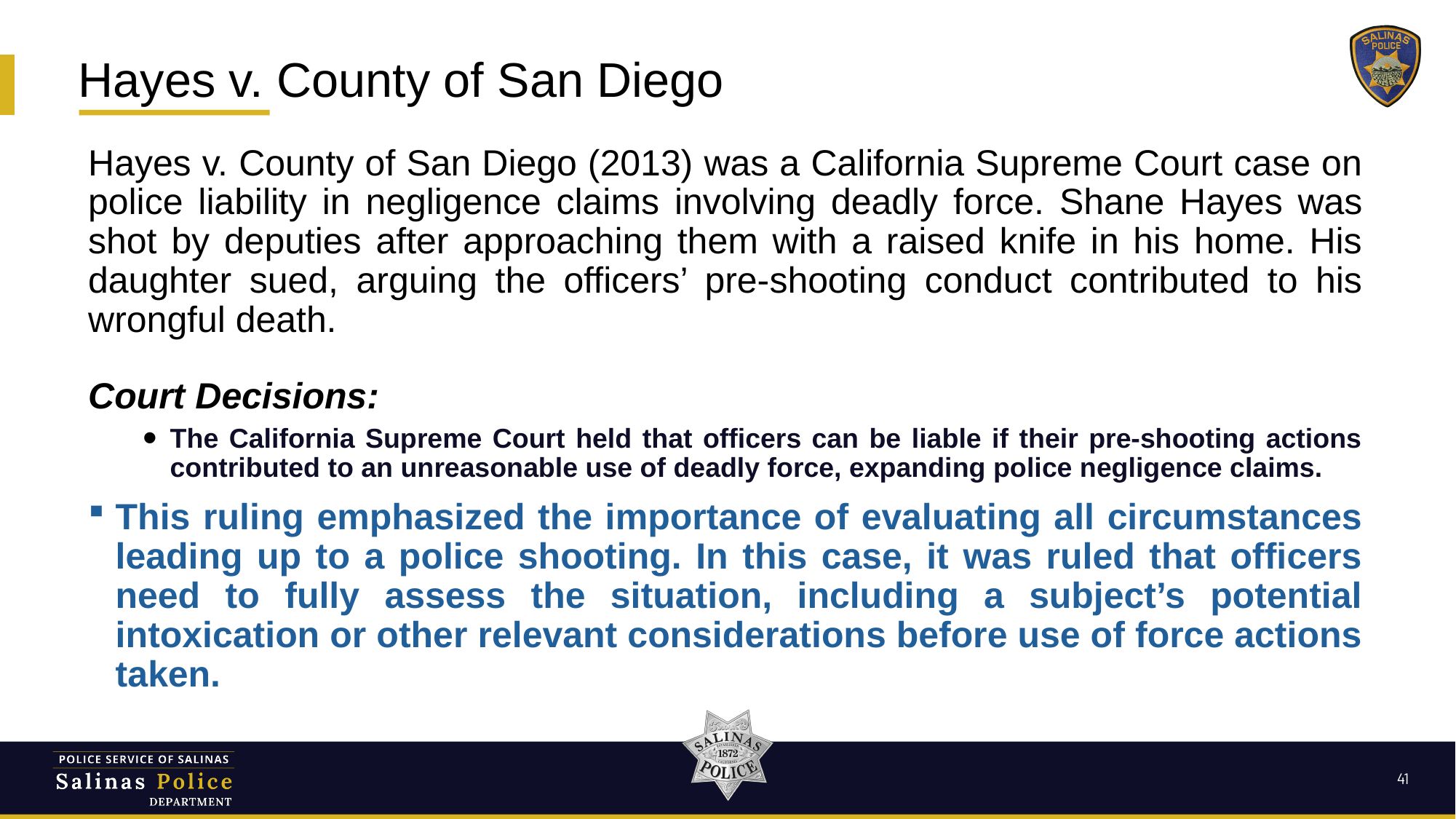

# Hayes v. County of San Diego
Hayes v. County of San Diego (2013) was a California Supreme Court case on police liability in negligence claims involving deadly force. Shane Hayes was shot by deputies after approaching them with a raised knife in his home. His daughter sued, arguing the officers’ pre-shooting conduct contributed to his wrongful death.

Court Decisions:
The California Supreme Court held that officers can be liable if their pre-shooting actions contributed to an unreasonable use of deadly force, expanding police negligence claims.
This ruling emphasized the importance of evaluating all circumstances leading up to a police shooting. In this case, it was ruled that officers need to fully assess the situation, including a subject’s potential intoxication or other relevant considerations before use of force actions taken.